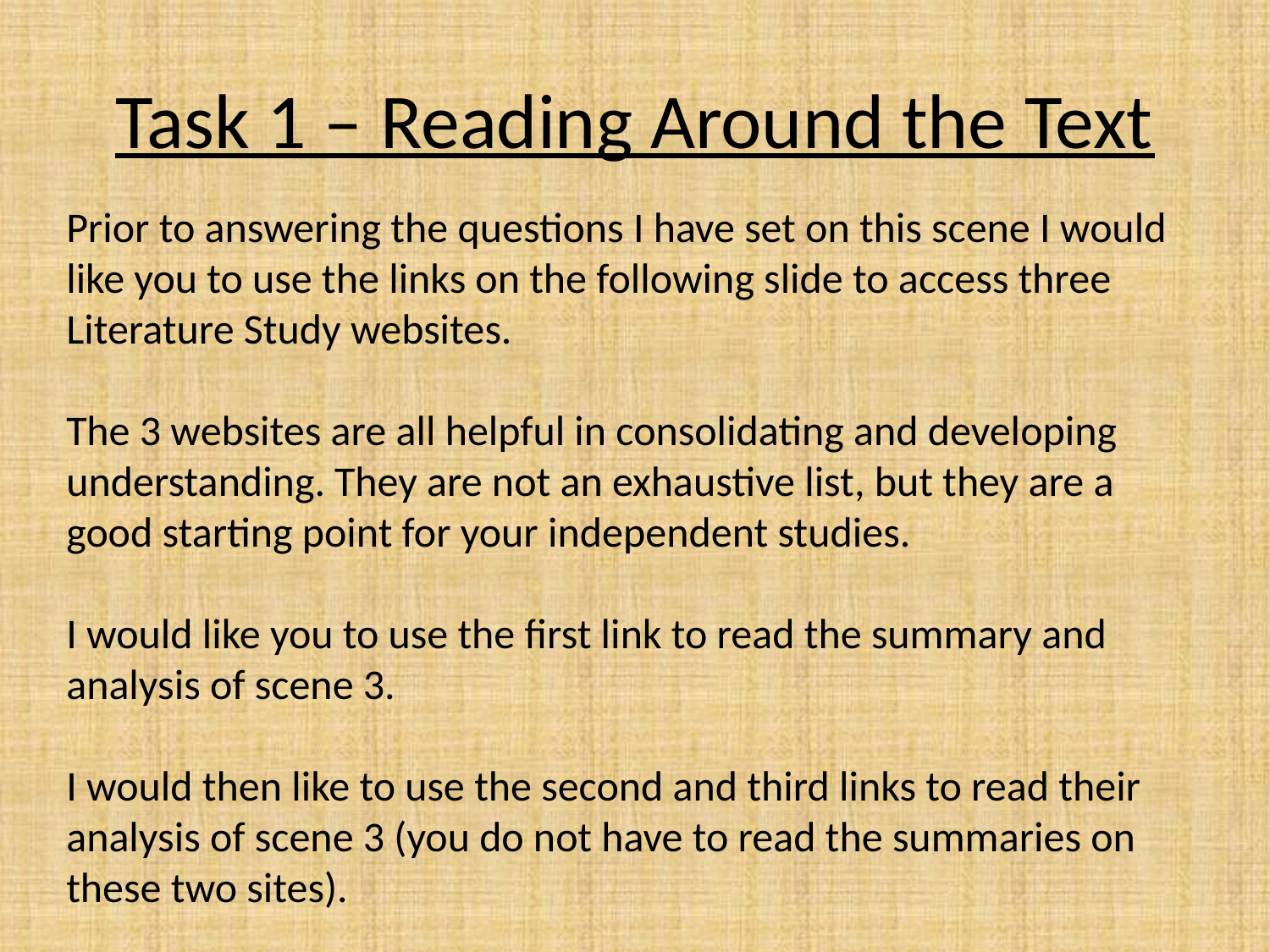

# Task 1 – Reading Around the Text
Prior to answering the questions I have set on this scene I would like you to use the links on the following slide to access three Literature Study websites.

The 3 websites are all helpful in consolidating and developing understanding. They are not an exhaustive list, but they are a good starting point for your independent studies.

I would like you to use the first link to read the summary and analysis of scene 3.

I would then like to use the second and third links to read their analysis of scene 3 (you do not have to read the summaries on these two sites).